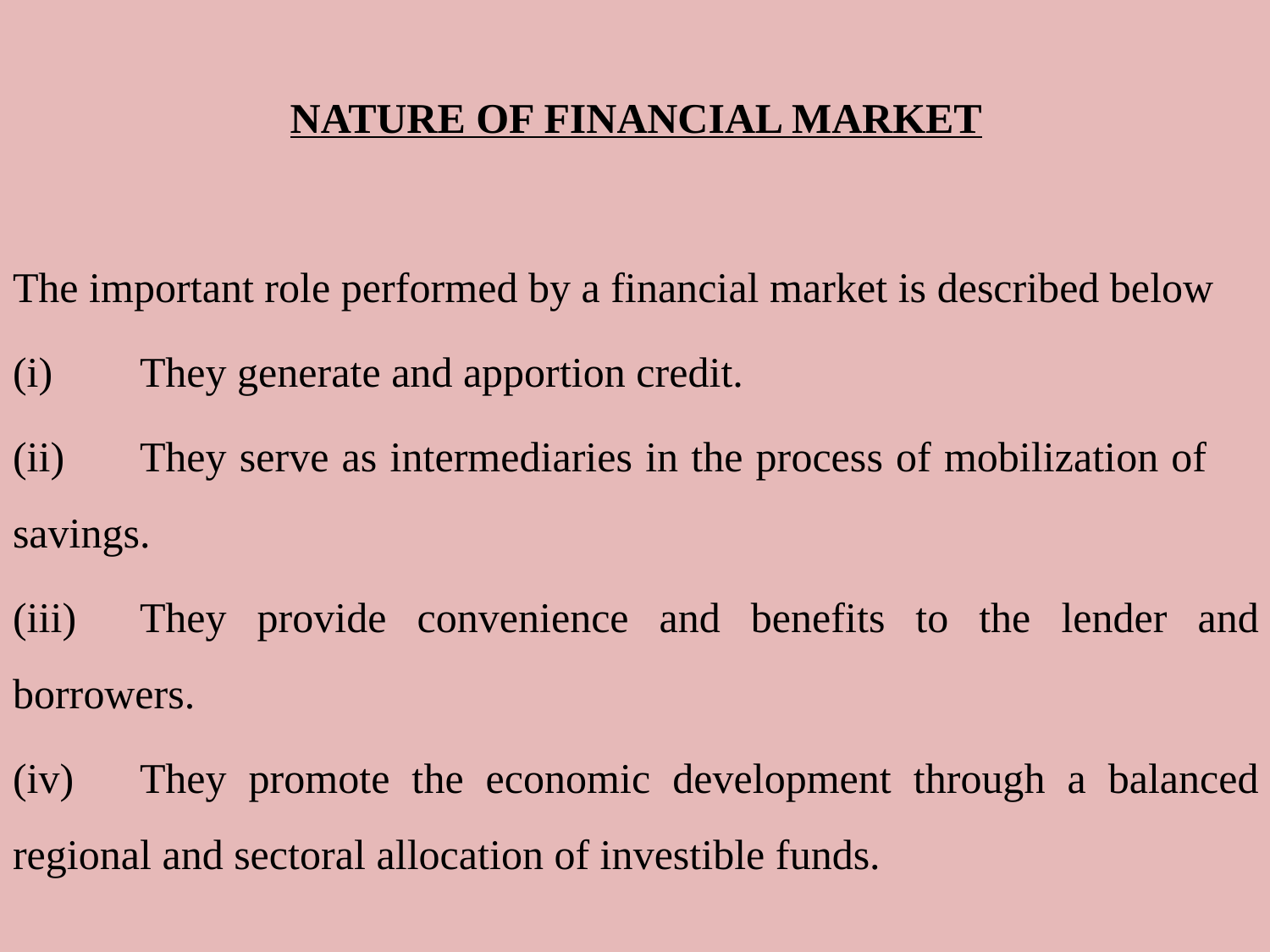

NATURE OF FINANCIAL MARKET

The important role performed by a financial market is described below
(i)	They generate and apportion credit.
(ii)	They serve as intermediaries in the process of mobilization of     savings.
(iii)	They provide convenience and benefits to the lender and borrowers.
(iv)	They promote the economic development through a balanced regional and sectoral allocation of investible funds.